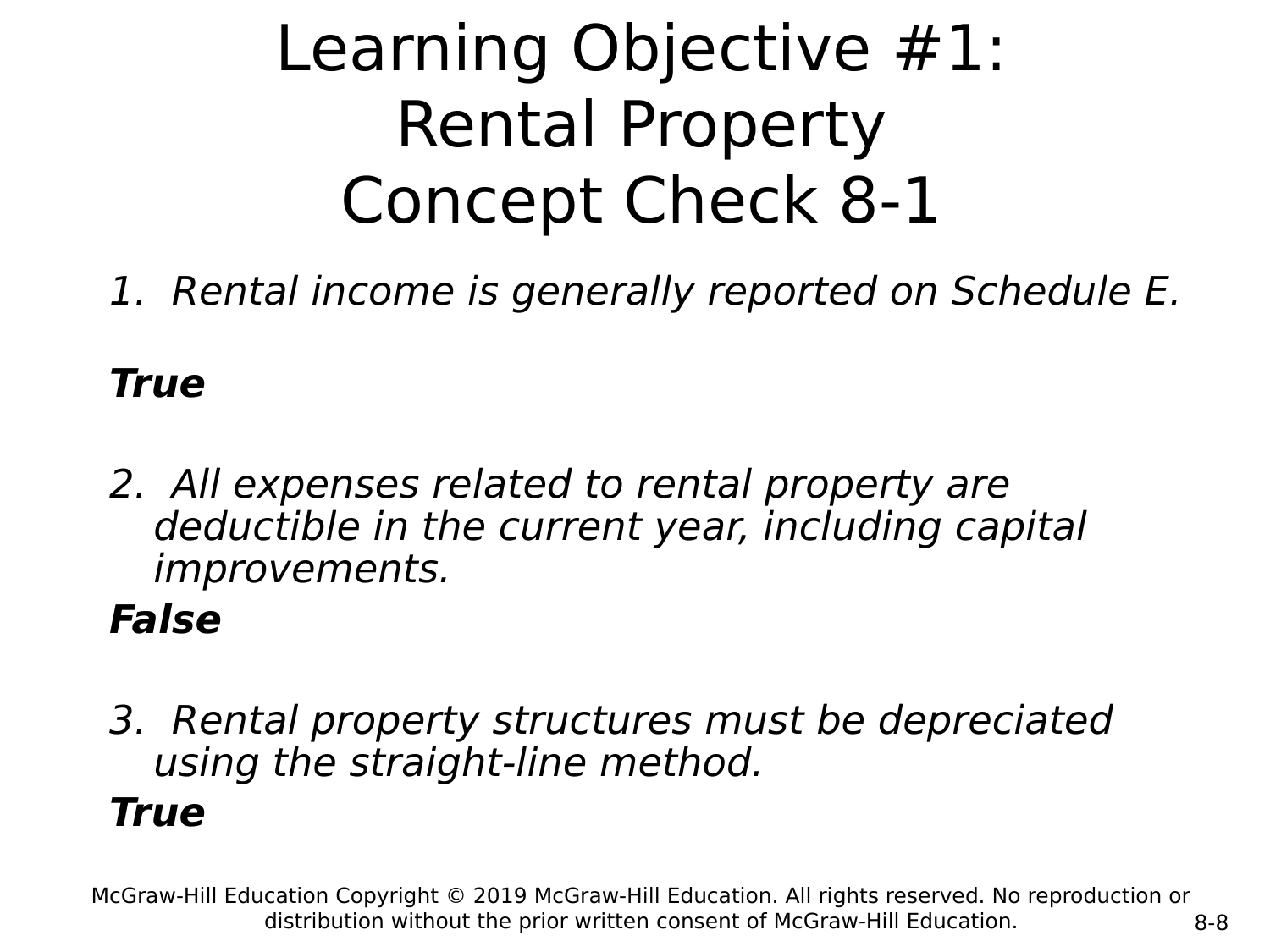

Learning Objective #1:
Rental Property
Concept Check 8-1
1.  Rental income is generally reported on Schedule E.
True

2.  All expenses related to rental property are deductible in the current year, including capital improvements.
False

3.  Rental property structures must be depreciated using the straight-line method.
True
McGraw-Hill Education Copyright © 2019 McGraw-Hill Education. All rights reserved. No reproduction or distribution without the prior written consent of McGraw-Hill Education.
8-8